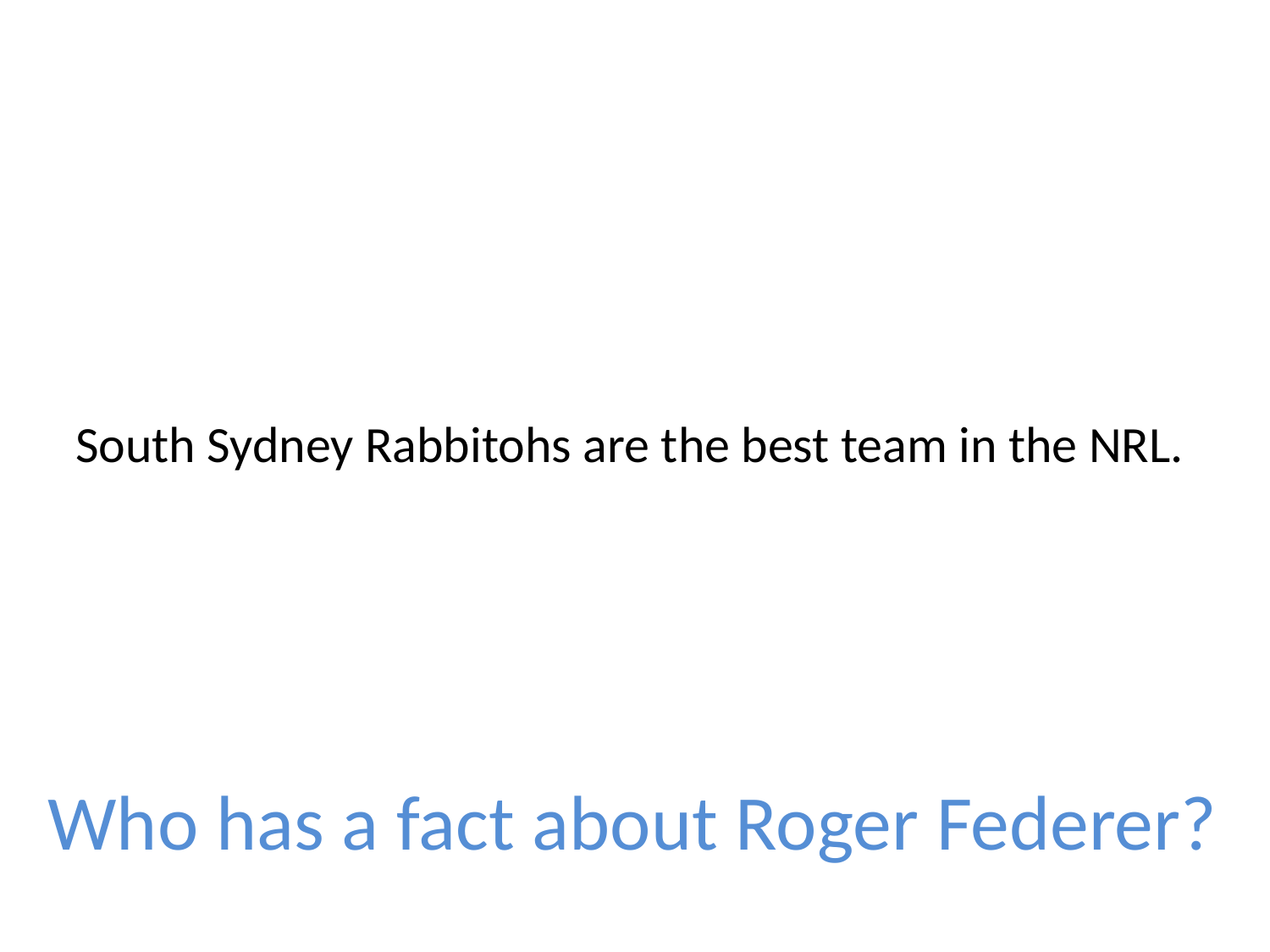

# South Sydney Rabbitohs are the best team in the NRL.
Who has a fact about Roger Federer?